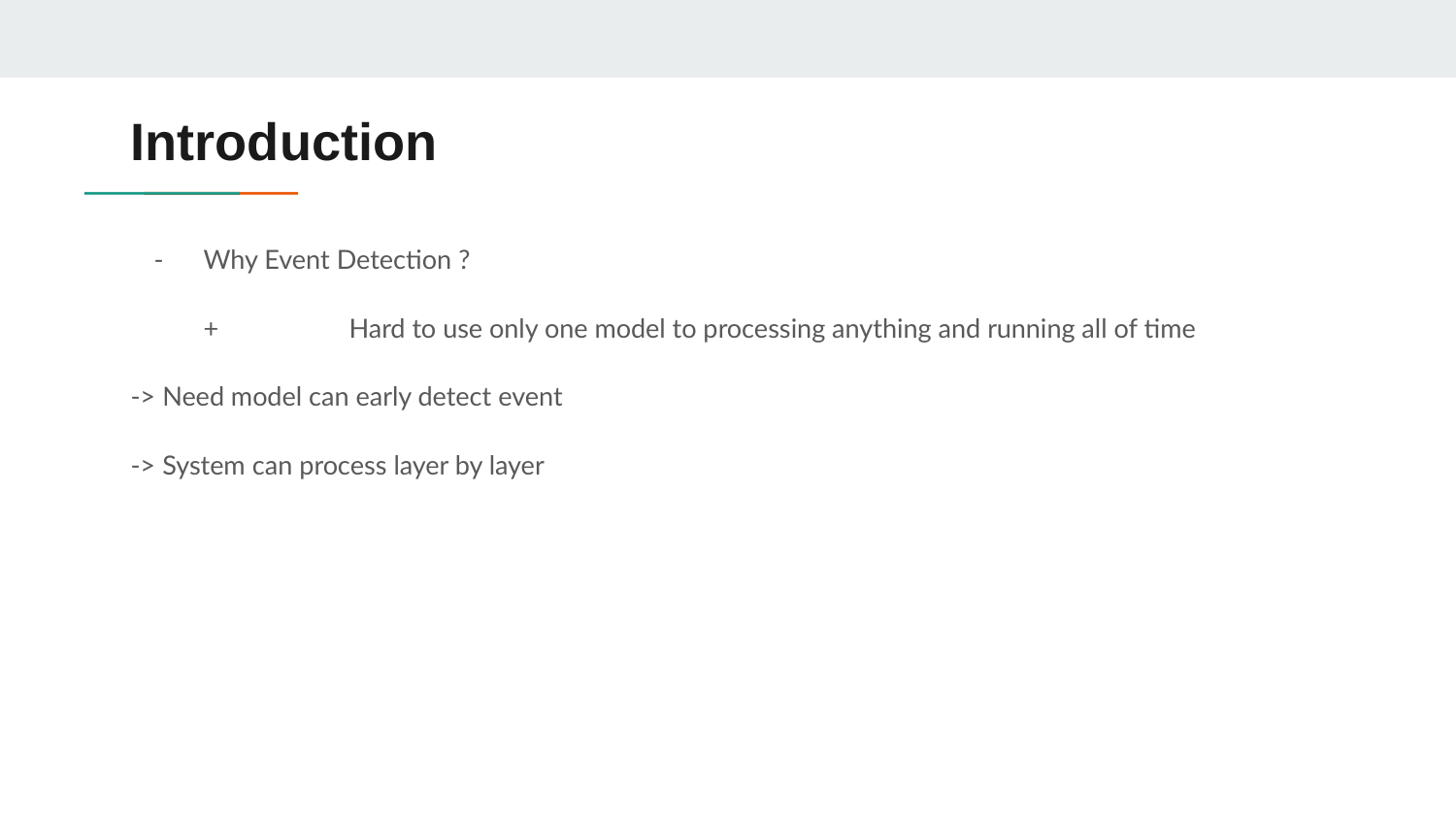

# Introduction
Why Event Detection ?
+	Hard to use only one model to processing anything and running all of time
-> Need model can early detect event
-> System can process layer by layer